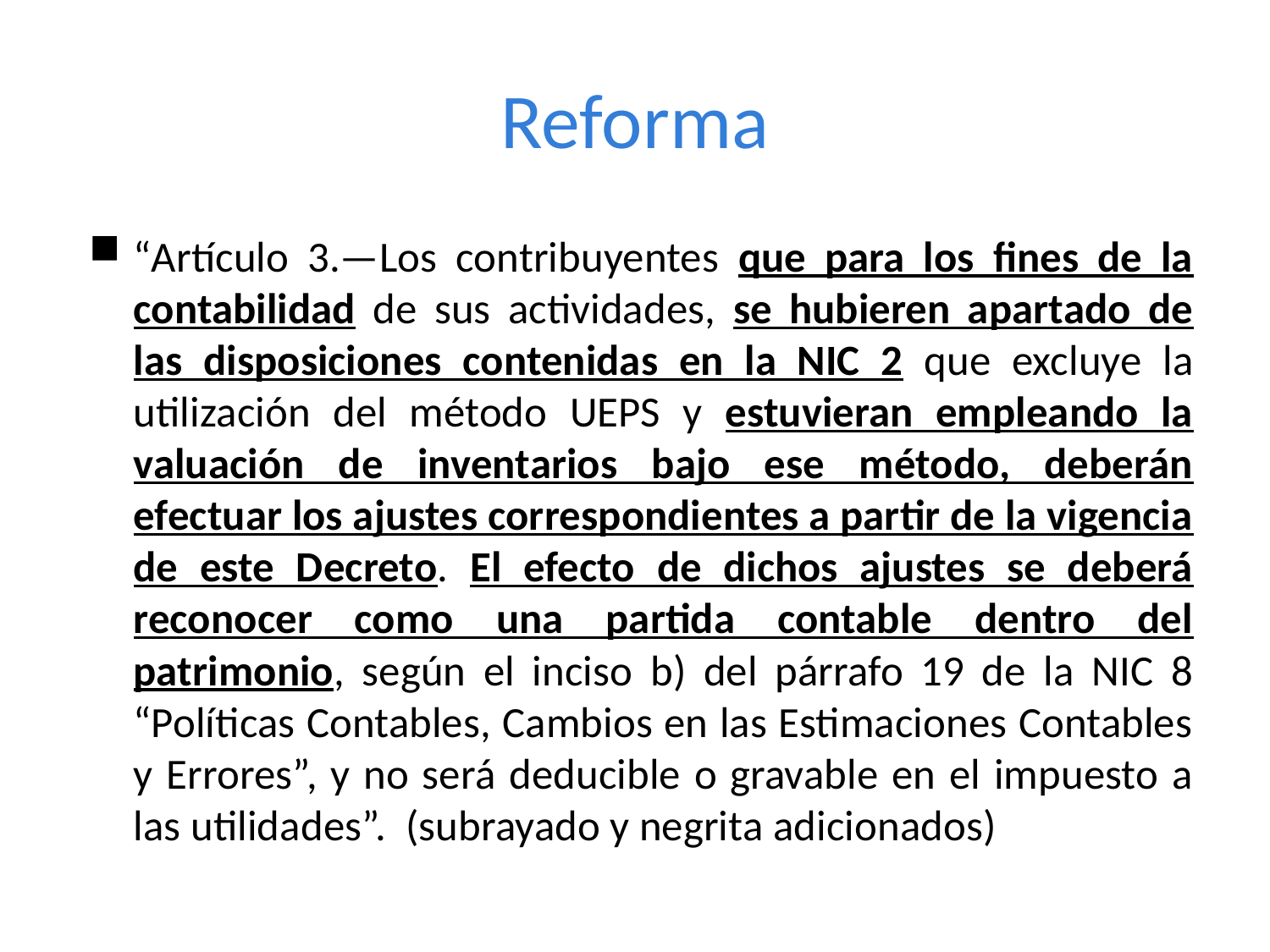

# Reforma
“Artículo 3.—Los contribuyentes que para los fines de la contabilidad de sus actividades, se hubieren apartado de las disposiciones contenidas en la NIC 2 que excluye la utilización del método UEPS y estuvieran empleando la valuación de inventarios bajo ese método, deberán efectuar los ajustes correspondientes a partir de la vigencia de este Decreto. El efecto de dichos ajustes se deberá reconocer como una partida contable dentro del patrimonio, según el inciso b) del párrafo 19 de la NIC 8 “Políticas Contables, Cambios en las Estimaciones Contables y Errores”, y no será deducible o gravable en el impuesto a las utilidades”.  (subrayado y negrita adicionados)